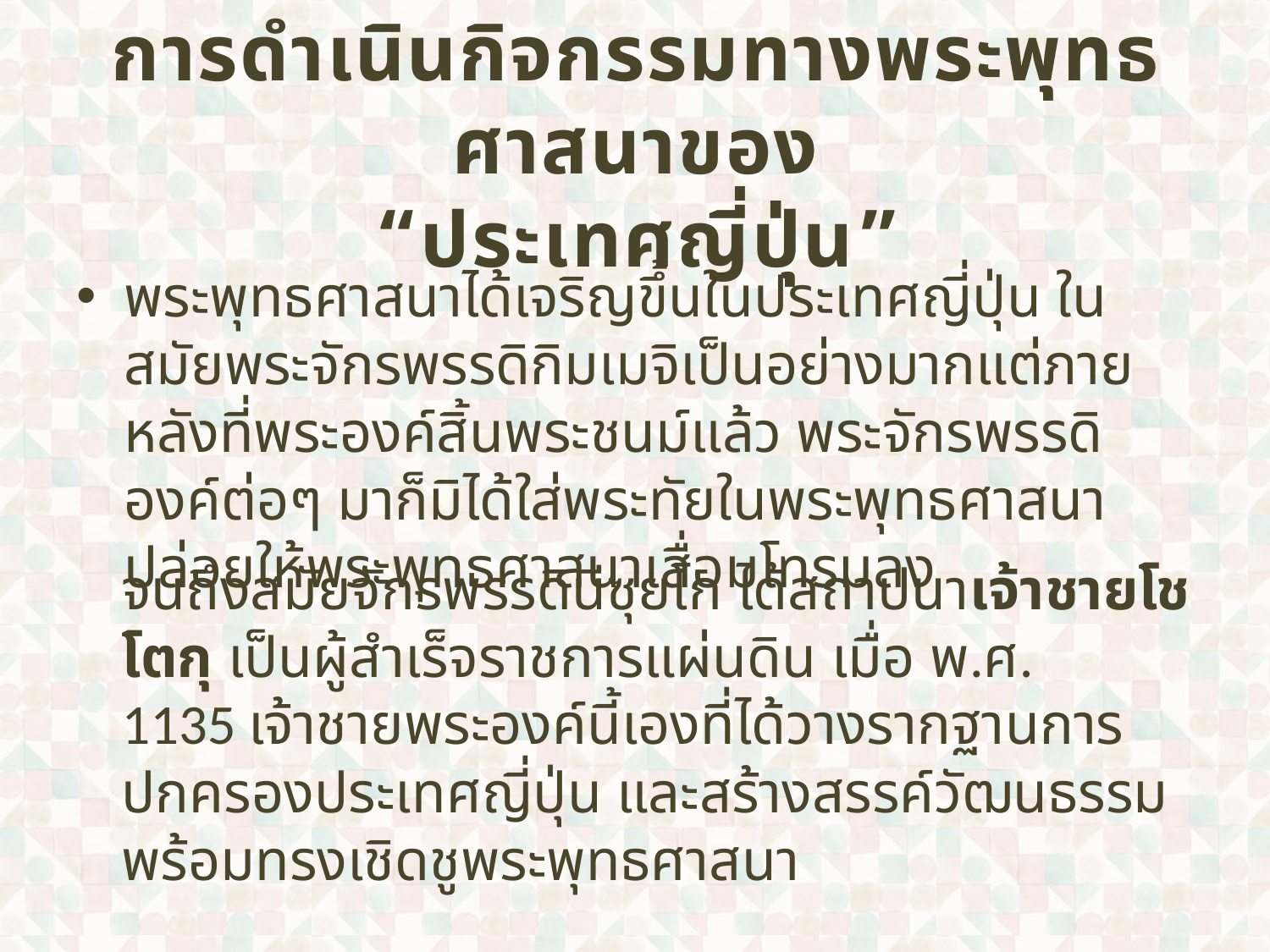

# การดำเนินกิจกรรมทางพระพุทธศาสนาของ “ประเทศญี่ปุ่น”
พระพุทธศาสนาได้เจริญขึ้นในประเทศญี่ปุ่น ในสมัยพระจักรพรรดิกิมเมจิเป็นอย่างมากแต่ภายหลังที่พระองค์สิ้นพระชนม์แล้ว พระจักรพรรดิองค์ต่อๆ มาก็มิได้ใส่พระทัยในพระพุทธศาสนาปล่อยให้พระพุทธศาสนาเสื่อมโทรมลง

จนถึงสมัยจักรพรรดินีซุยโก ได้สถาปนาเจ้าชายโชโตกุ เป็นผู้สำเร็จราชการแผ่นดิน เมื่อ พ.ศ. 1135 เจ้าชายพระองค์นี้เองที่ได้วางรากฐานการปกครองประเทศญี่ปุ่น และสร้างสรรค์วัฒนธรรมพร้อมทรงเชิดชูพระพุทธศาสนา